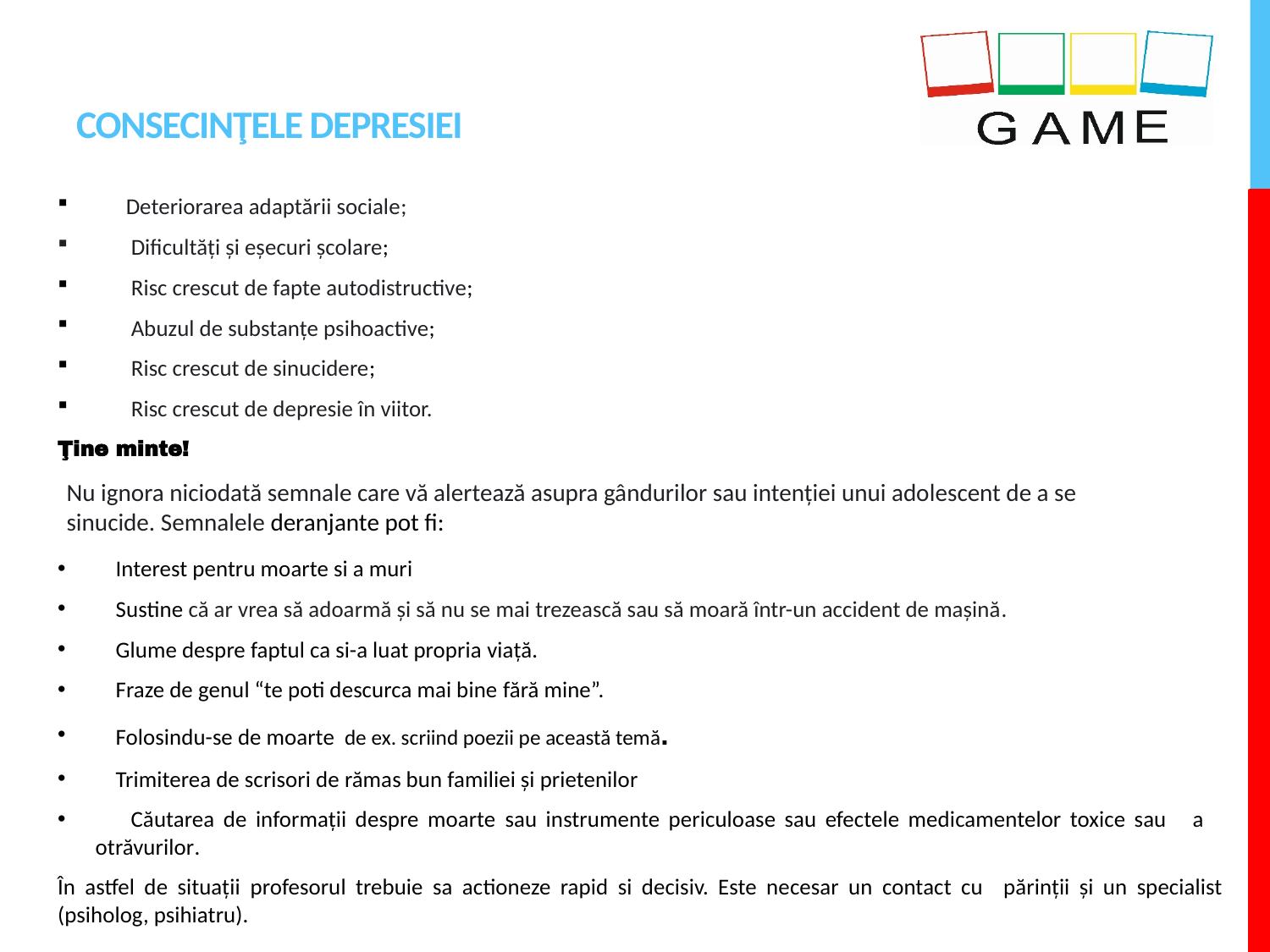

# ConseCINŢELE DEPRESIEI
      Deteriorarea adaptării sociale;
       Dificultăți și eșecuri școlare;
       Risc crescut de fapte autodistructive;
       Abuzul de substanțe psihoactive;
       Risc crescut de sinucidere;
       Risc crescut de depresie în viitor.
Ţine minte!

    Interest pentru moarte si a muri
    Sustine că ar vrea să adoarmă și să nu se mai trezească sau să moară într-un accident de mașină.
    Glume despre faptul ca si-a luat propria viață.
    Fraze de genul “te poti descurca mai bine fără mine”.
    Folosindu-se de moarte  de ex. scriind poezii pe această temă.
    Trimiterea de scrisori de rămas bun familiei și prietenilor
    Căutarea de informații despre moarte sau instrumente periculoase sau efectele medicamentelor toxice sau   a   otrăvurilor.
În astfel de situații profesorul trebuie sa actioneze rapid si decisiv. Este necesar un contact cu  părinții și un specialist (psiholog, psihiatru).
Nu ignora niciodată semnale care vă alertează asupra gândurilor sau intenției unui adolescent de a se sinucide. Semnalele deranjante pot fi: